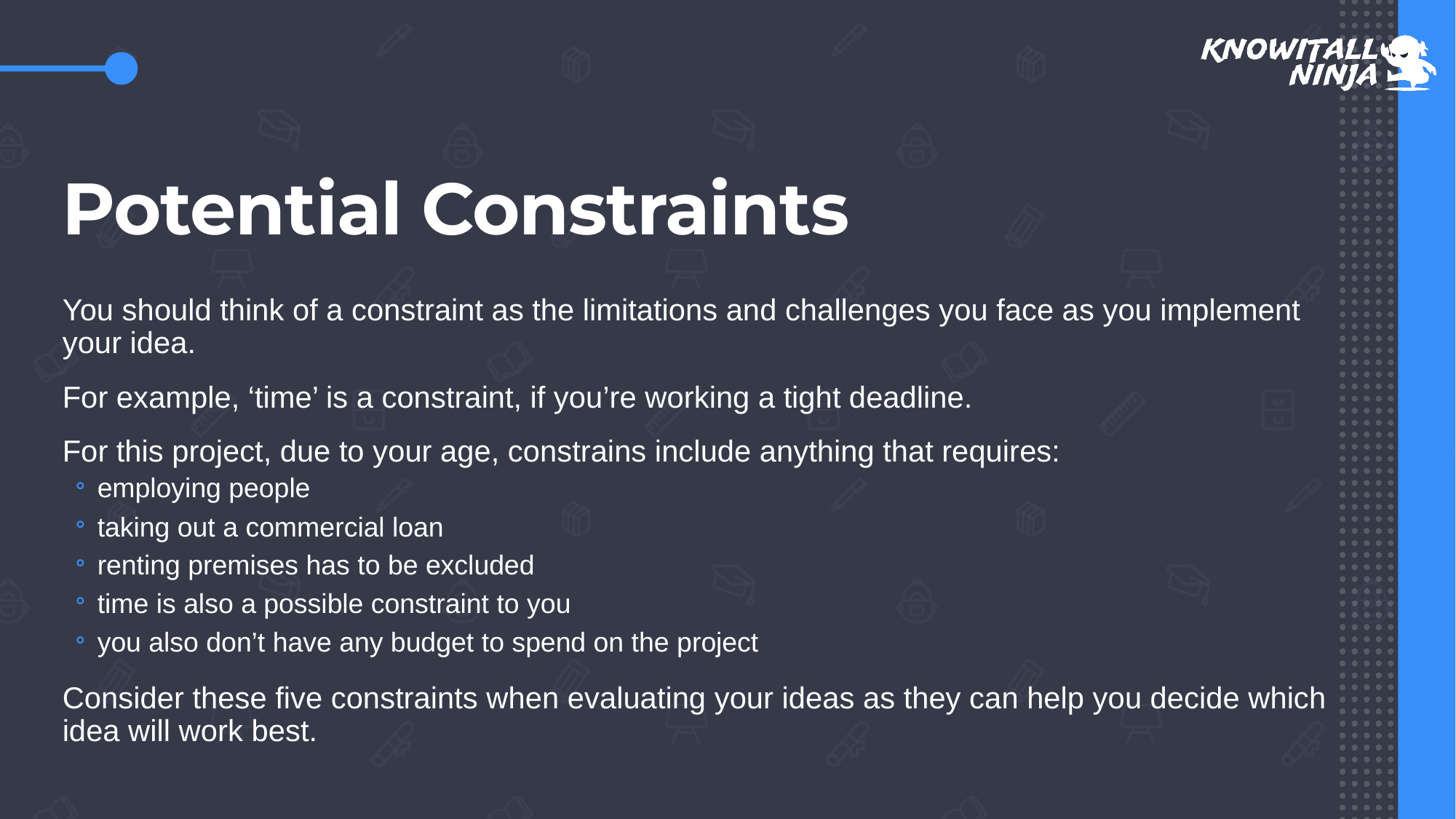

# Potential Constraints
You should think of a constraint as the limitations and challenges you face as you implement your idea.
For example, ‘time’ is a constraint, if you’re working a tight deadline.
For this project, due to your age, constrains include anything that requires:
employing people
taking out a commercial loan
renting premises has to be excluded
time is also a possible constraint to you
you also don’t have any budget to spend on the project
Consider these five constraints when evaluating your ideas as they can help you decide which idea will work best.